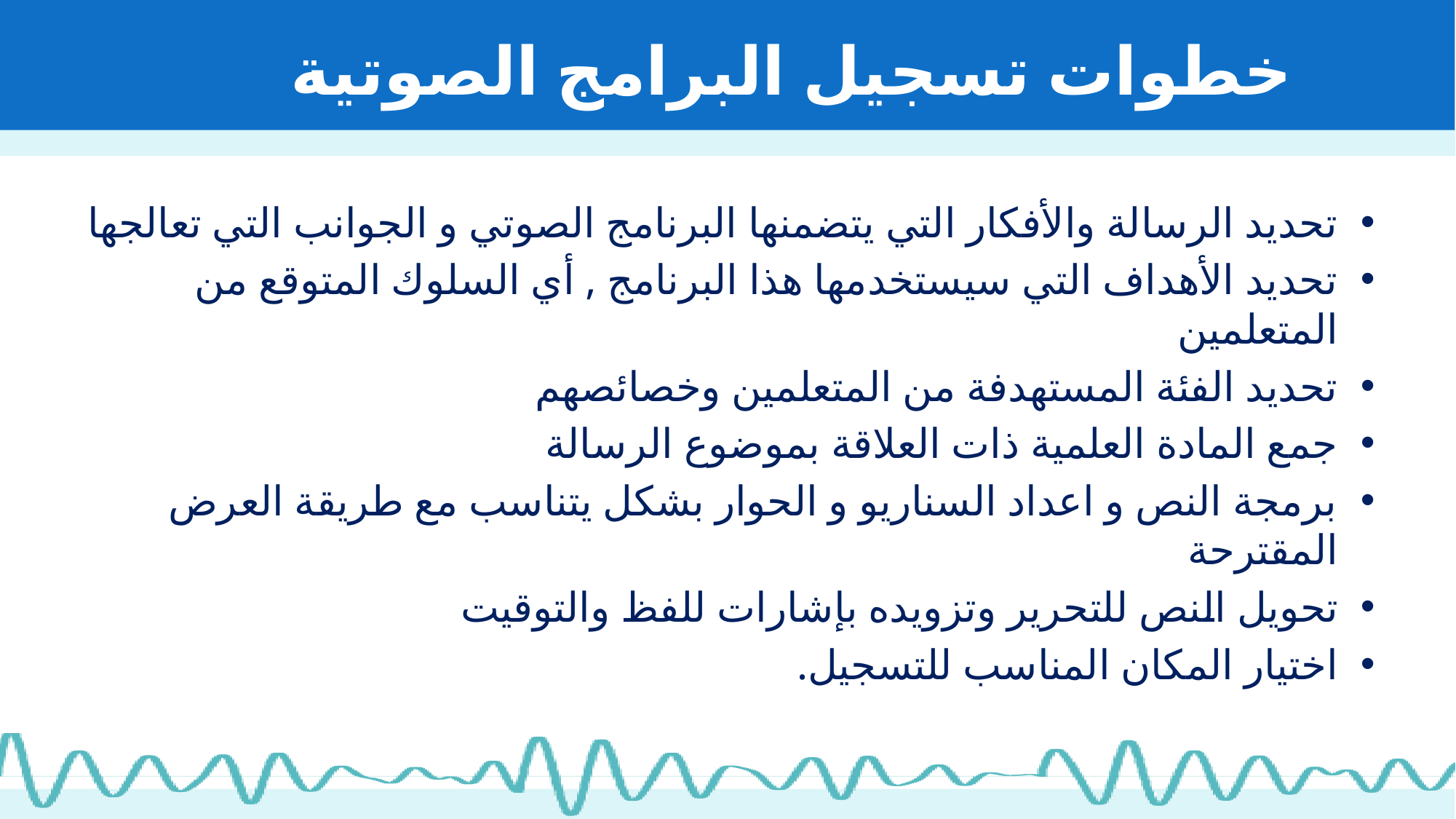

# خطوات تسجيل البرامج الصوتية
تحديد الرسالة والأفكار التي يتضمنها البرنامج الصوتي و الجوانب التي تعالجها
تحديد الأهداف التي سيستخدمها هذا البرنامج , أي السلوك المتوقع من المتعلمين
تحديد الفئة المستهدفة من المتعلمين وخصائصهم
جمع المادة العلمية ذات العلاقة بموضوع الرسالة
برمجة النص و اعداد السناريو و الحوار بشكل يتناسب مع طريقة العرض المقترحة
تحويل النص للتحرير وتزويده بإشارات للفظ والتوقيت
اختيار المكان المناسب للتسجيل.